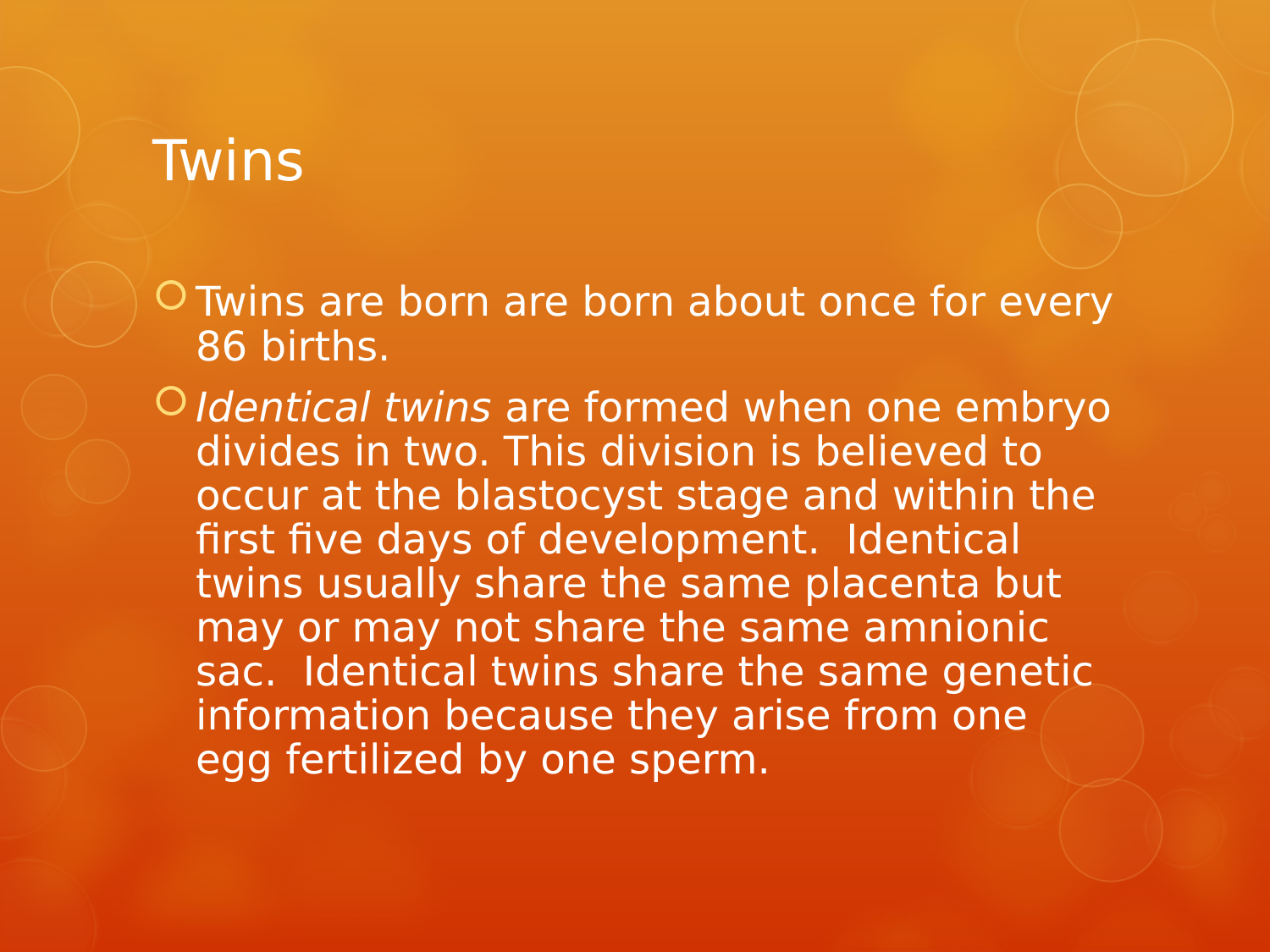

# Twins
Twins are born are born about once for every 86 births.
Identical twins are formed when one embryo divides in two. This division is believed to occur at the blastocyst stage and within the first five days of development.  Identical twins usually share the same placenta but may or may not share the same amnionic sac.  Identical twins share the same genetic information because they arise from one egg fertilized by one sperm.